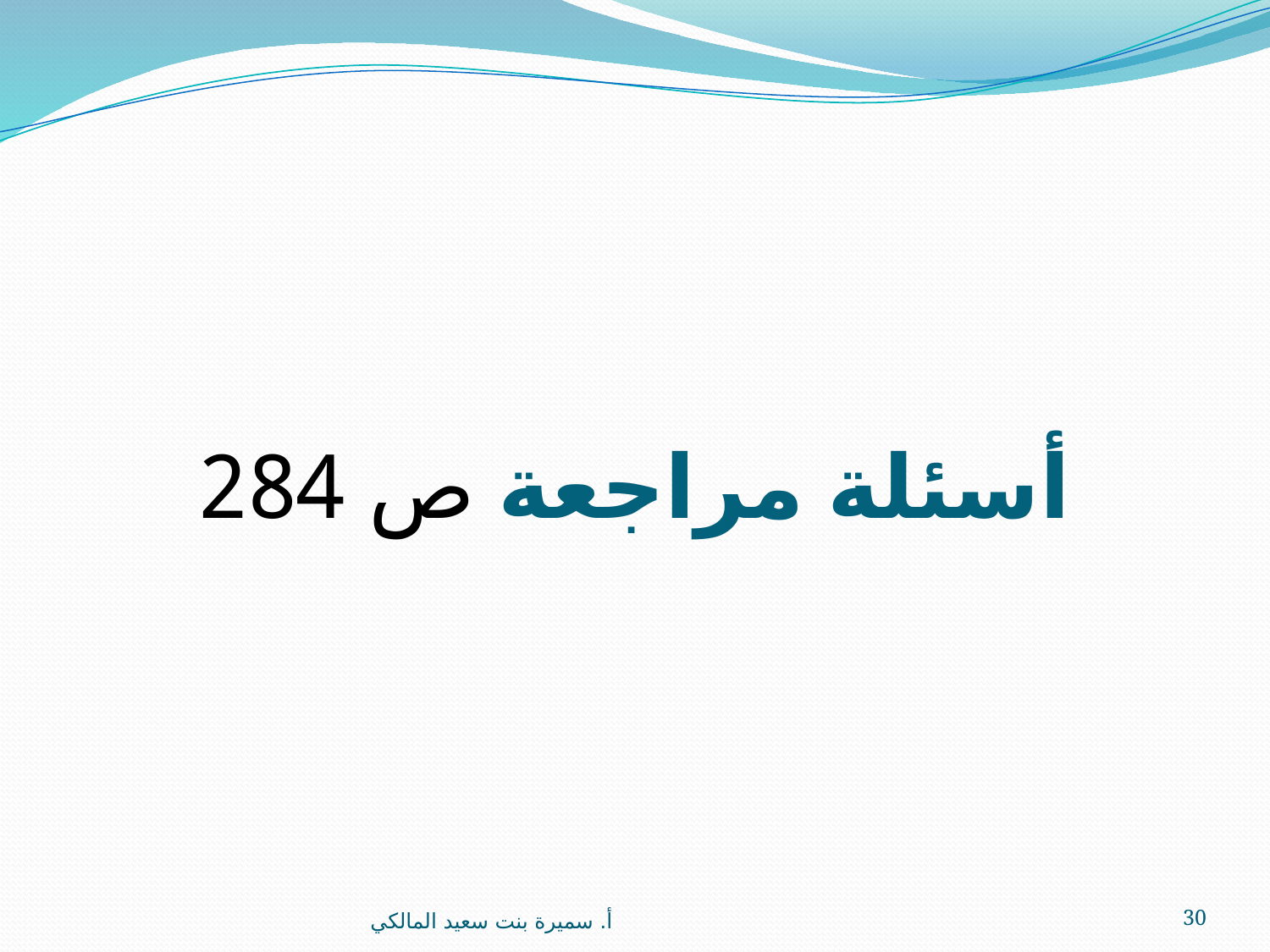

# أسئلة مراجعة ص 284
أ. سميرة بنت سعيد المالكي
30